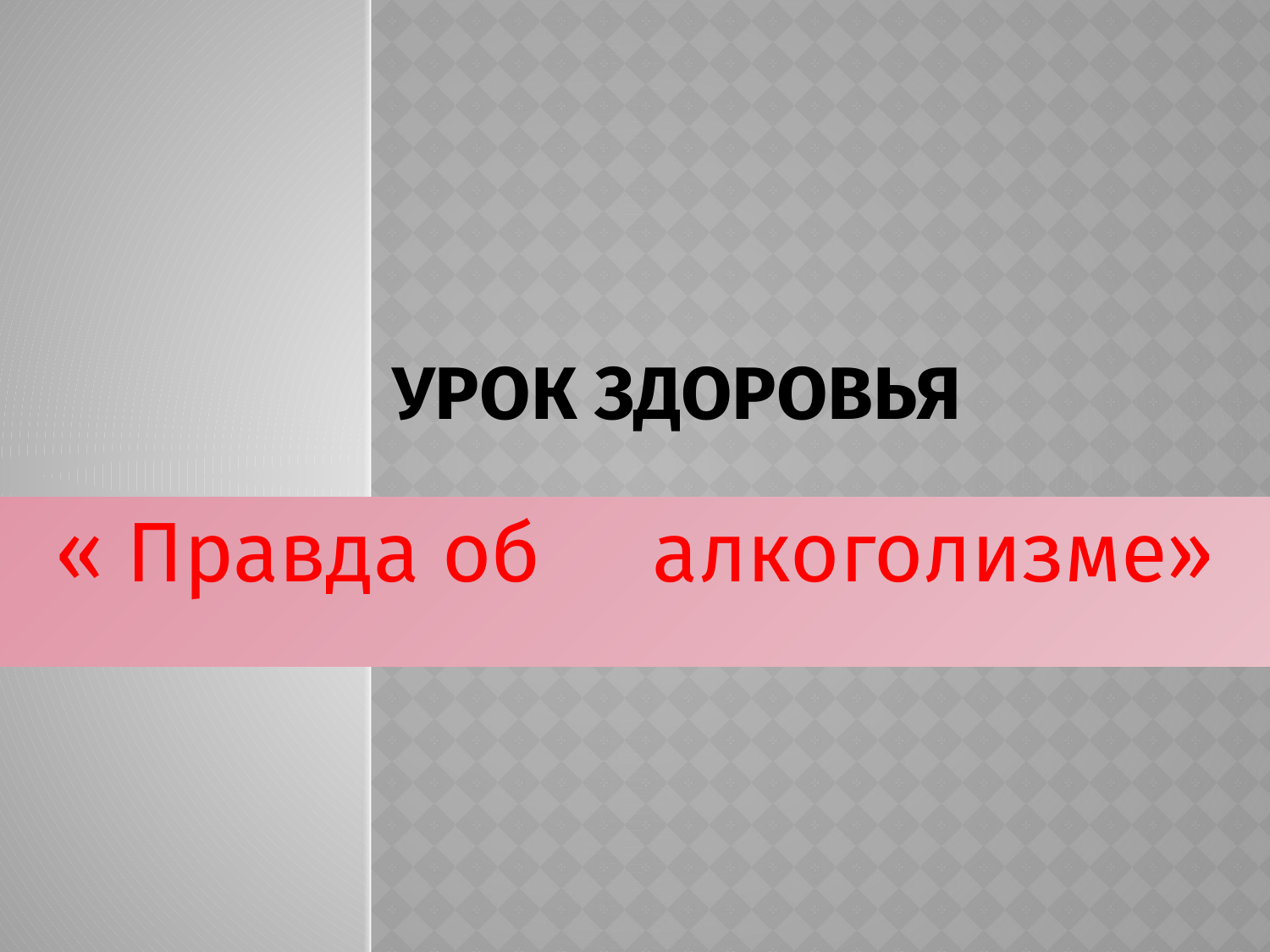

# Урок здоровья
« Правда об     алкоголизме»